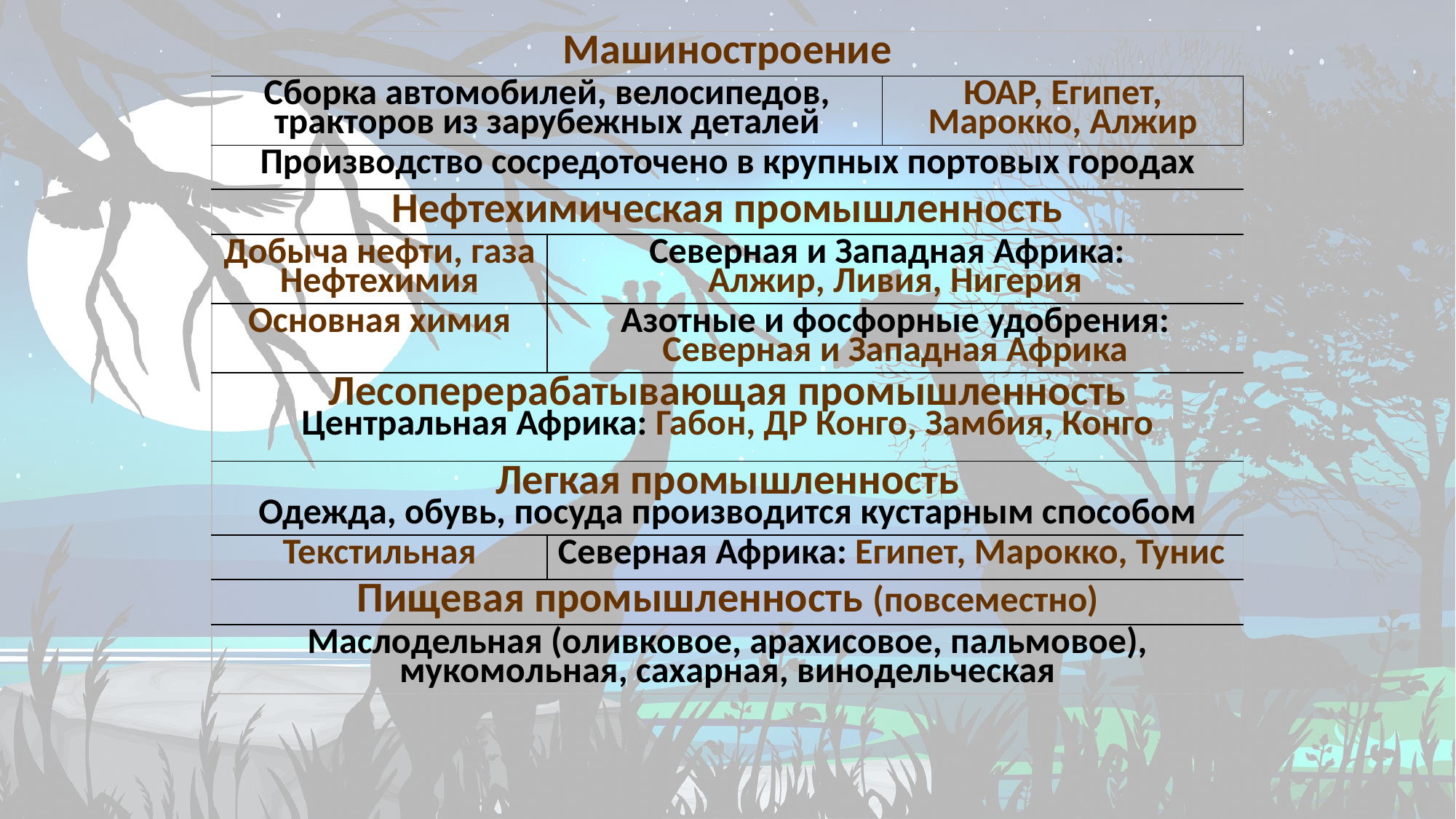

| Машиностроение |  |  |
| --- | --- | --- |
| Сборка автомобилей, велосипедов, тракторов из зарубежных деталей |  | ЮАР, Египет, Марокко, Алжир |
| Производство сосредоточено в крупных портовых городах |  |  |
| Нефтехимическая промышленность |  |  |
| Добыча нефти, газа Нефтехимия | Северная и Западная Африка: Алжир, Ливия, Нигерия |  |
| Основная химия | Азотные и фосфорные удобрения: Северная и Западная Африка |  |
| Лесоперерабатывающая промышленность Центральная Африка: Габон, ДР Конго, Замбия, Конго |  |  |
| Легкая промышленность Одежда, обувь, посуда производится кустарным способом |  |  |
| Текстильная | Северная Африка: Египет, Марокко, Тунис |  |
| Пищевая промышленность (повсеместно) |  |  |
| Маслодельная (оливковое, арахисовое, пальмовое), мукомольная, сахарная, винодельческая |  |  |